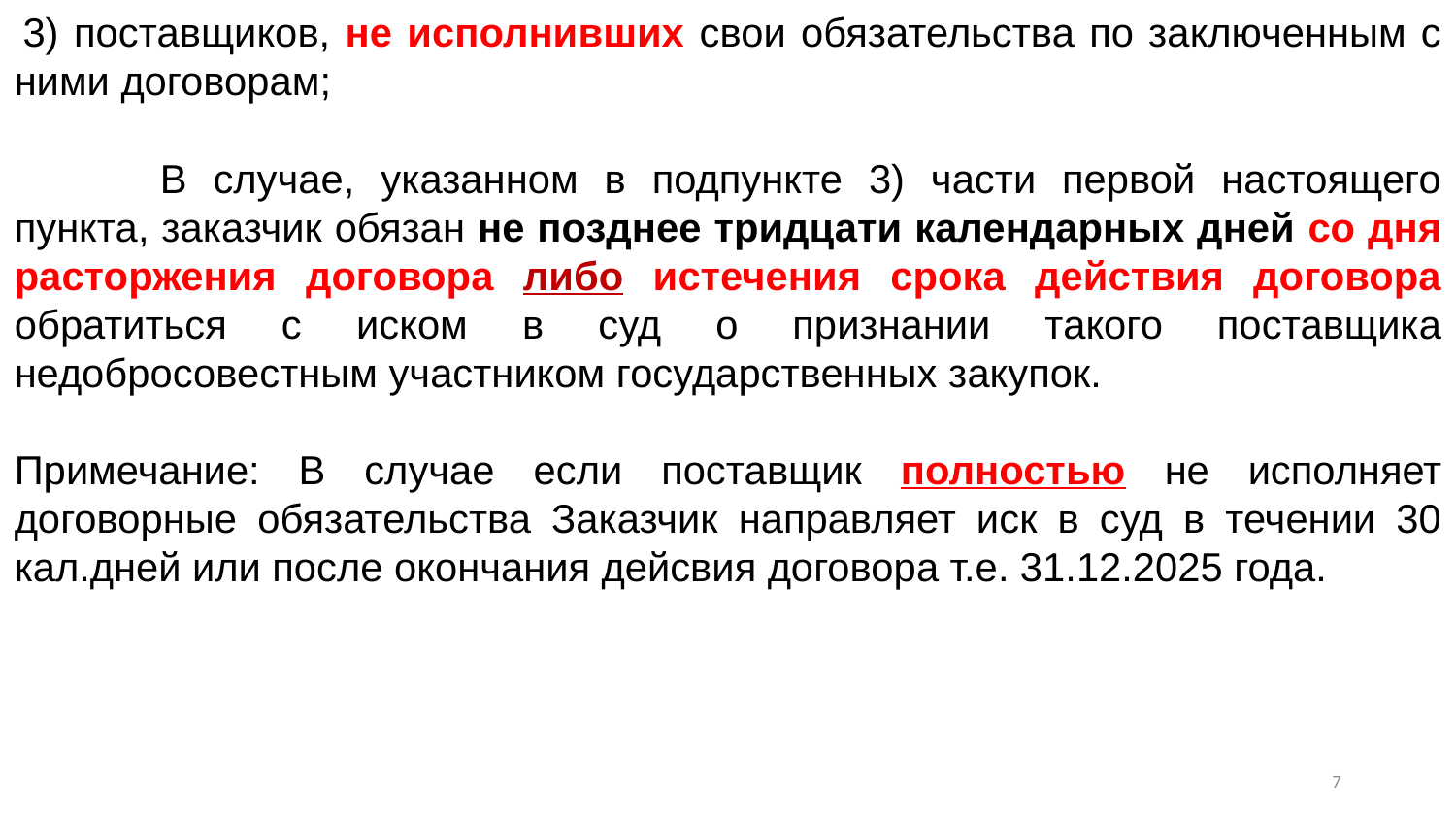

3) поставщиков, не исполнивших свои обязательства по заключенным с ними договорам;

	В случае, указанном в подпункте 3) части первой настоящего пункта, заказчик обязан не позднее тридцати календарных дней со дня расторжения договора либо истечения срока действия договора обратиться с иском в суд о признании такого поставщика недобросовестным участником государственных закупок.

Примечание: В случае если поставщик полностью не исполняет договорные обязательства Заказчик направляет иск в суд в течении 30 кал.дней или после окончания дейсвия договора т.е. 31.12.2025 года.
7